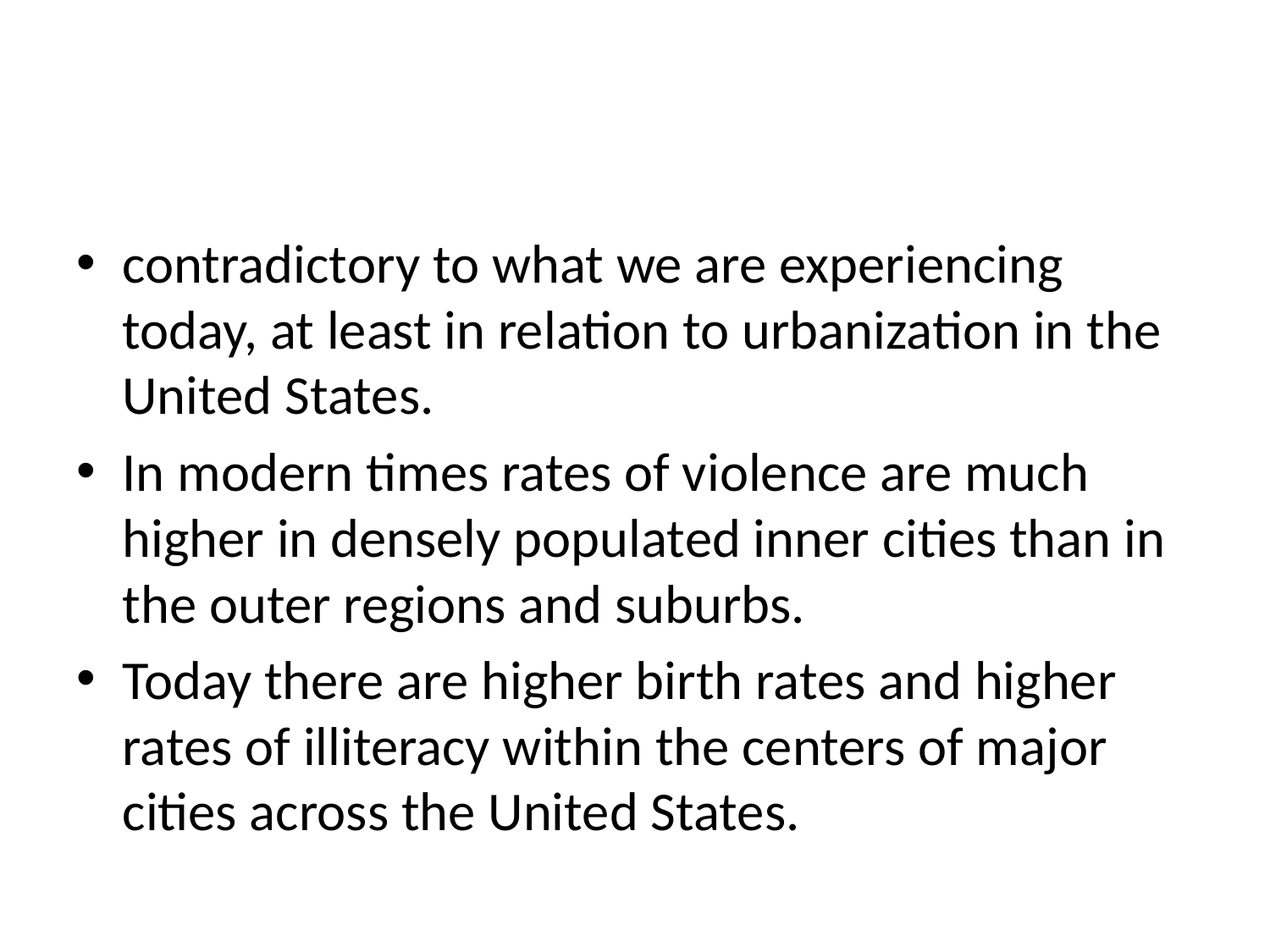

#
contradictory to what we are experiencing today, at least in relation to urbanization in the United States.
In modern times rates of violence are much higher in densely populated inner cities than in the outer regions and suburbs.
Today there are higher birth rates and higher rates of illiteracy within the centers of major cities across the United States.